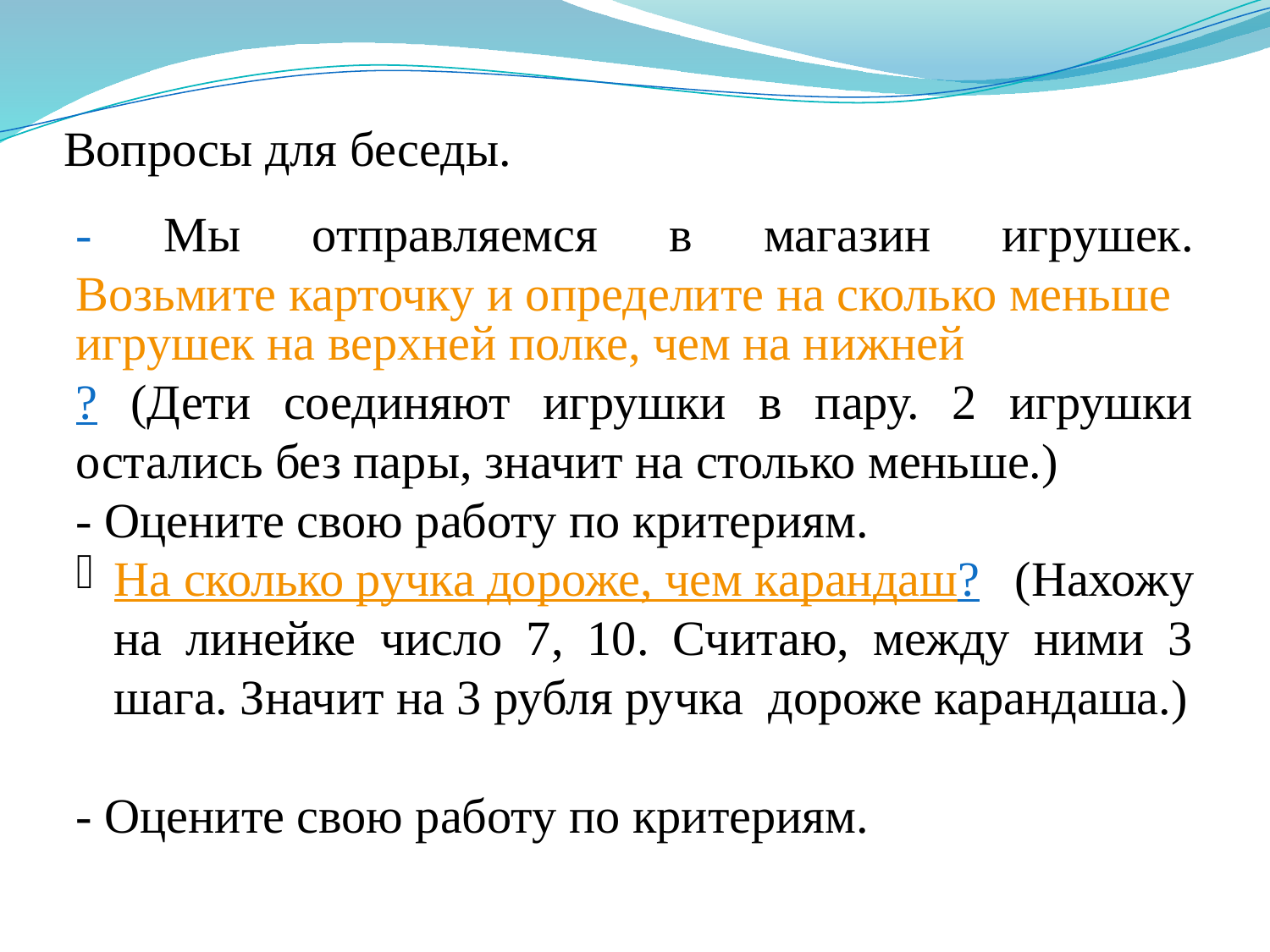

# Вопросы для беседы.
- Мы отправляемся в магазин игрушек. Возьмите карточку и определите на сколько меньше игрушек на верхней полке, чем на нижней? (Дети соединяют игрушки в пару. 2 игрушки остались без пары, значит на столько меньше.)
- Оцените свою работу по критериям.
На сколько ручка дороже, чем карандаш? (Нахожу на линейке число 7, 10. Считаю, между ними 3 шага. Значит на 3 рубля ручка  дороже карандаша.)

- Оцените свою работу по критериям.